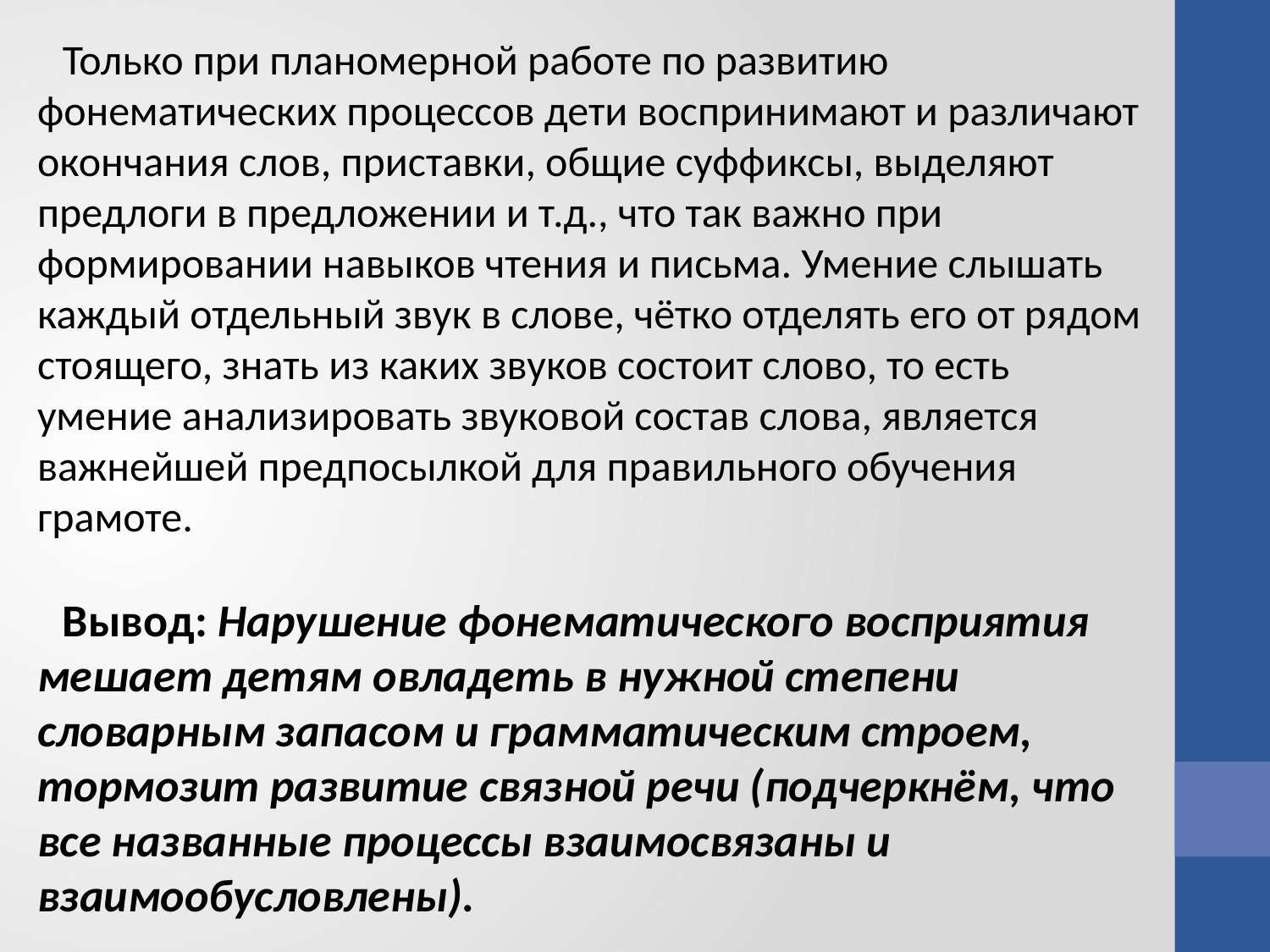

Только при планомерной работе по развитию фонематических процессов дети воспринимают и различают окончания слов, приставки, общие суффиксы, выделяют предлоги в предложении и т.д., что так важно при формировании навыков чтения и письма. Умение слышать каждый отдельный звук в слове, чётко отделять его от рядом стоящего, знать из каких звуков состоит слово, то есть умение анализировать звуковой состав слова, является важнейшей предпосылкой для правильного обучения грамоте.

Вывод: Нарушение фонематического восприятия мешает детям овладеть в нужной степени словарным запасом и грамматическим строем, тормозит развитие связной речи (подчеркнём, что все названные процессы взаимосвязаны и взаимообусловлены).